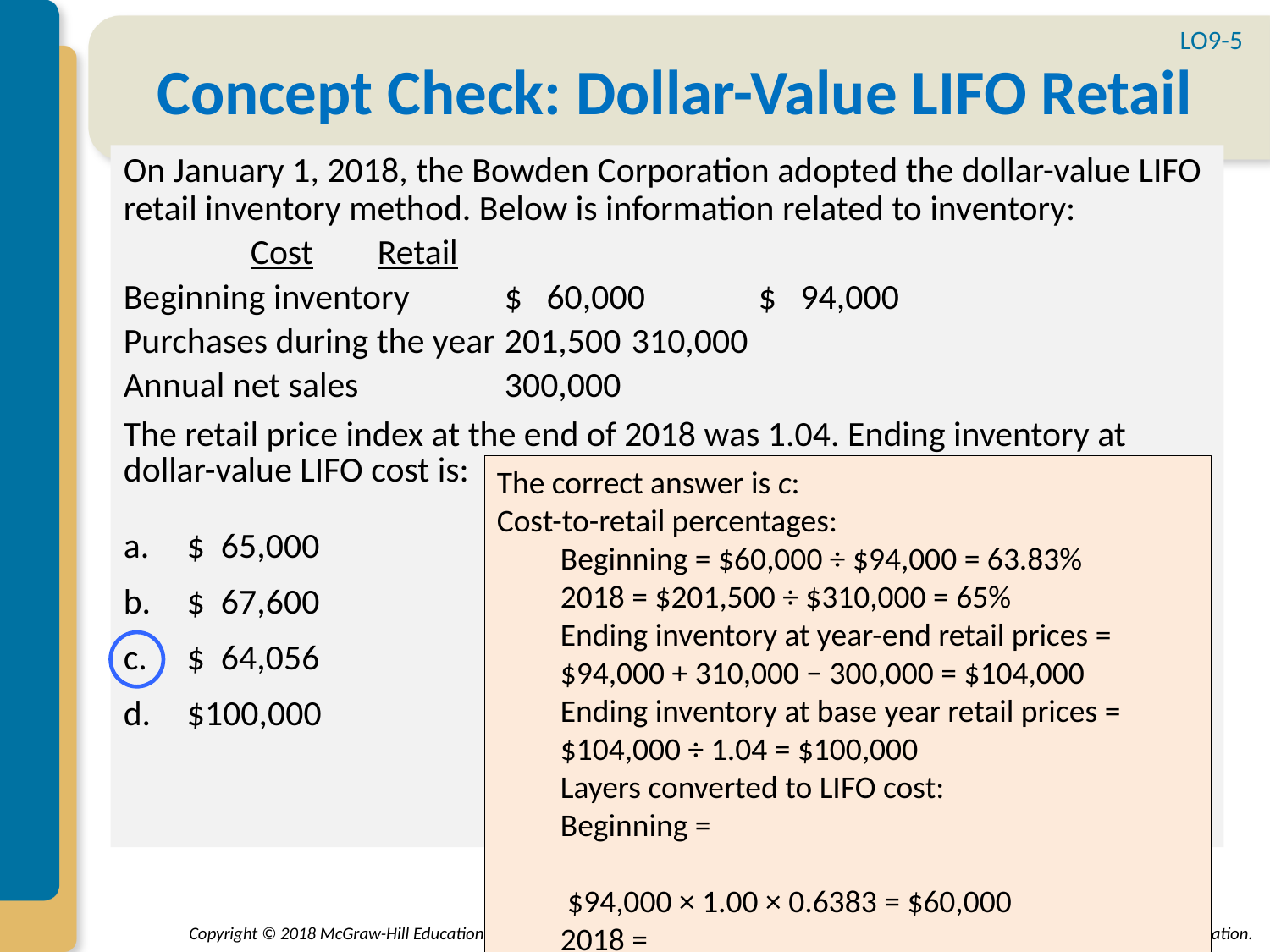

LO9-5
# Concept Check: Dollar-Value LIFO Retail
On January 1, 2018, the Bowden Corporation adopted the dollar-value LIFO retail inventory method. Below is information related to inventory:
	Cost	Retail
Beginning inventory 	$   60,000	$   94,000
Purchases during the year	201,500	310,000
Annual net sales		300,000
The retail price index at the end of 2018 was 1.04. Ending inventory at dollar-value LIFO cost is:
$  65,000
$  67,600
$  64,056
$100,000

The correct answer is c:
Cost-to-retail percentages:
Beginning = $60,000 ÷ $94,000 = 63.83%
2018 = $201,500 ÷ $310,000 = 65%
Ending inventory at year-end retail prices =
$94,000 + 310,000 − 300,000 = $104,000
Ending inventory at base year retail prices =
$104,000 ÷ 1.04 = $100,000
Layers converted to LIFO cost:
Beginning =	 $94,000 × 1.00 × 0.6383 = $60,000
2018 = 	     6,000 × 1.04 × 0.65      =     4,056
	$100,000	$64,056